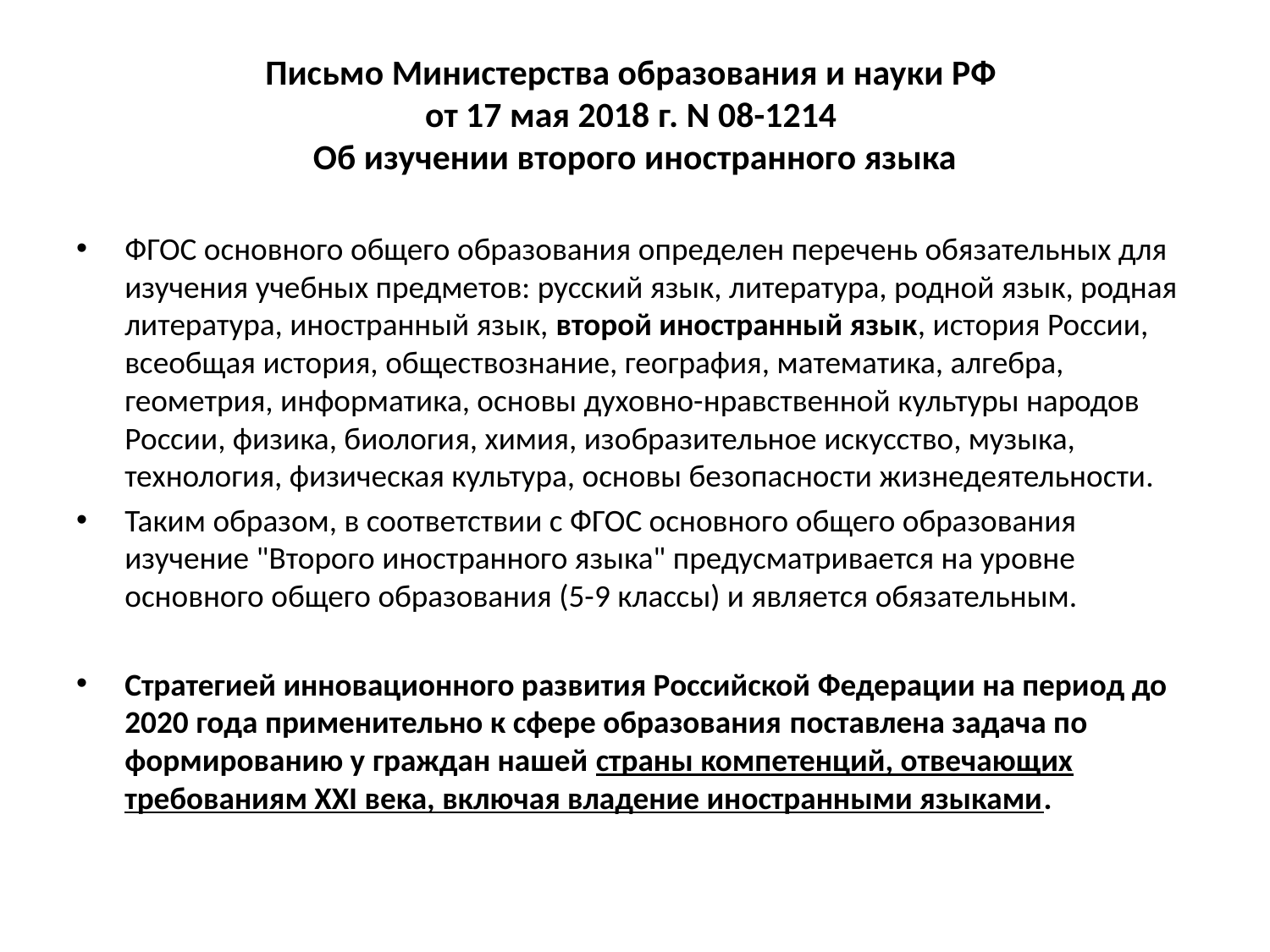

# Письмо Министерства образования и науки РФ от 17 мая 2018 г. N 08-1214 Об изучении второго иностранного языка
ФГОС основного общего образования определен перечень обязательных для изучения учебных предметов: русский язык, литература, родной язык, родная литература, иностранный язык, второй иностранный язык, история России, всеобщая история, обществознание, география, математика, алгебра, геометрия, информатика, основы духовно-нравственной культуры народов России, физика, биология, химия, изобразительное искусство, музыка, технология, физическая культура, основы безопасности жизнедеятельности.
Таким образом, в соответствии с ФГОС основного общего образования изучение "Второго иностранного языка" предусматривается на уровне основного общего образования (5-9 классы) и является обязательным.

Стратегией инновационного развития Российской Федерации на период до 2020 года применительно к сфере образования поставлена задача по формированию у граждан нашей страны компетенций, отвечающих требованиям XXI века, включая владение иностранными языками.